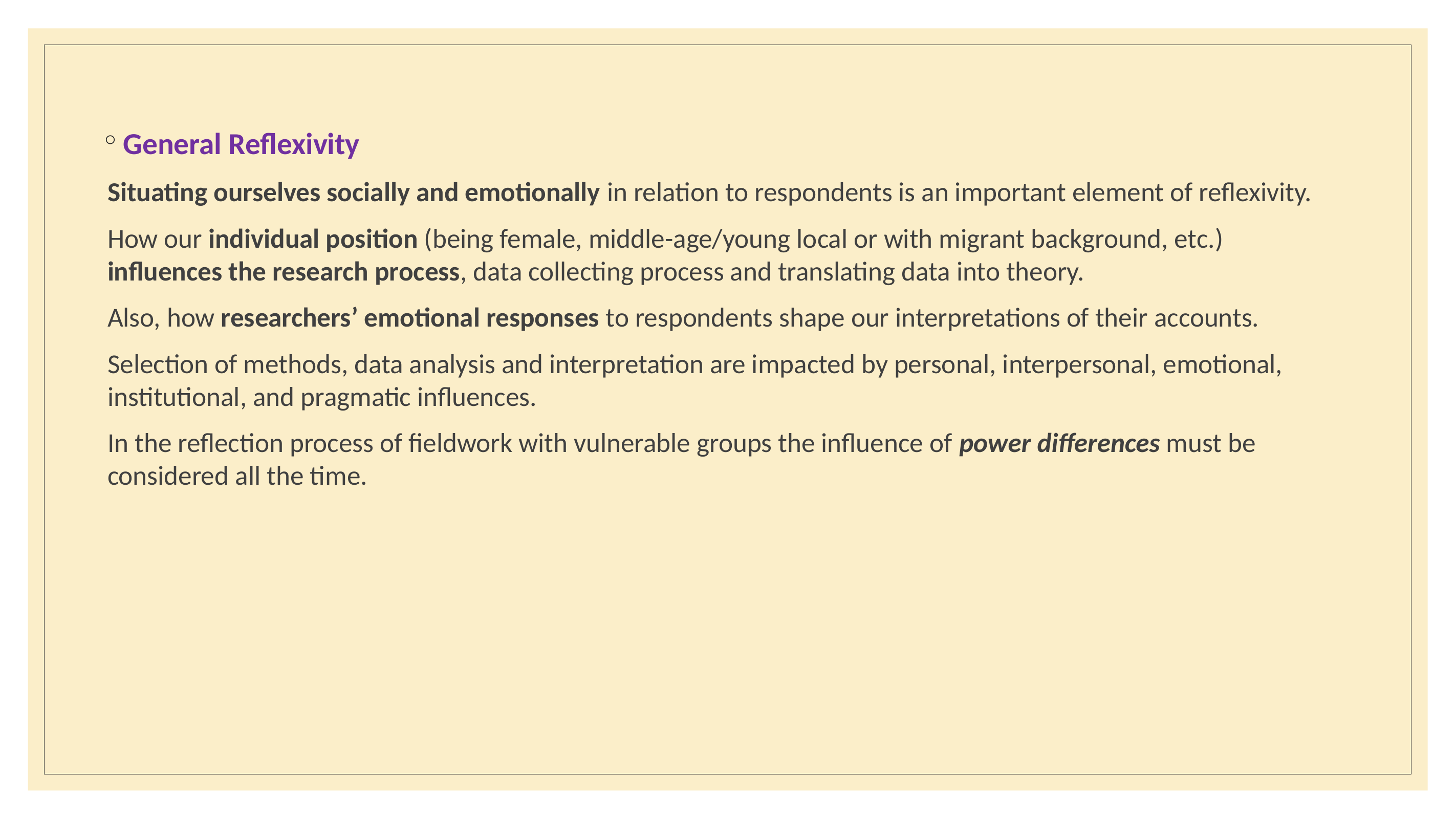

General Reflexivity
Situating ourselves socially and emotionally in relation to respondents is an important element of reflexivity.
How our individual position (being female, middle-age/young local or with migrant background, etc.) influences the research process, data collecting process and translating data into theory.
Also, how researchers’ emotional responses to respondents shape our interpretations of their accounts.
Selection of methods, data analysis and interpretation are impacted by personal, interpersonal, emotional, institutional, and pragmatic influences.
In the reflection process of fieldwork with vulnerable groups the influence of power differences must be considered all the time.